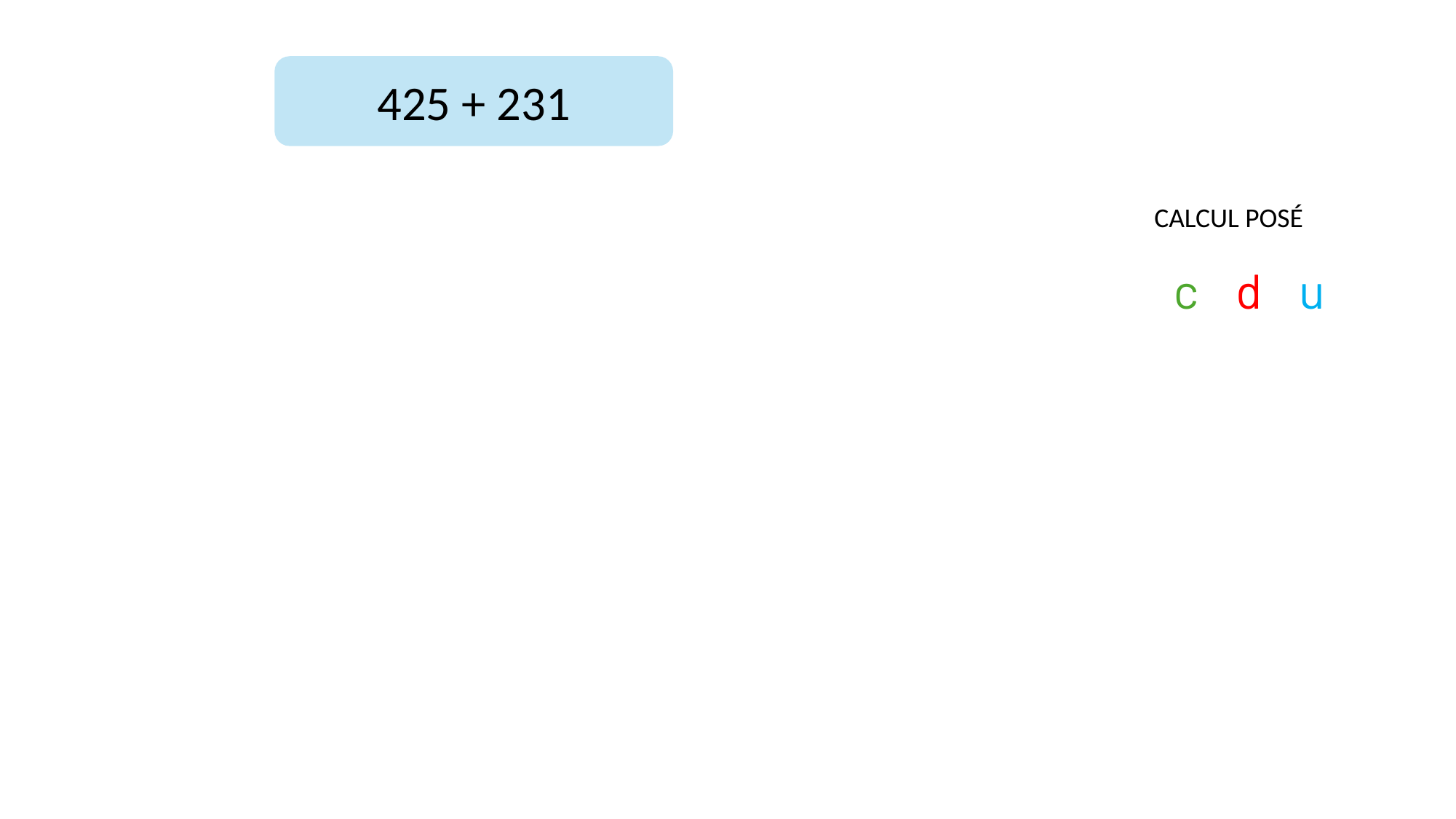

425 + 231
CALCUL POSÉ
|  | c | d | u |  |
| --- | --- | --- | --- | --- |
|  |  |  |  |  |
|  |  |  |  |  |
|  |  |  |  |  |
|  |  |  |  |  |